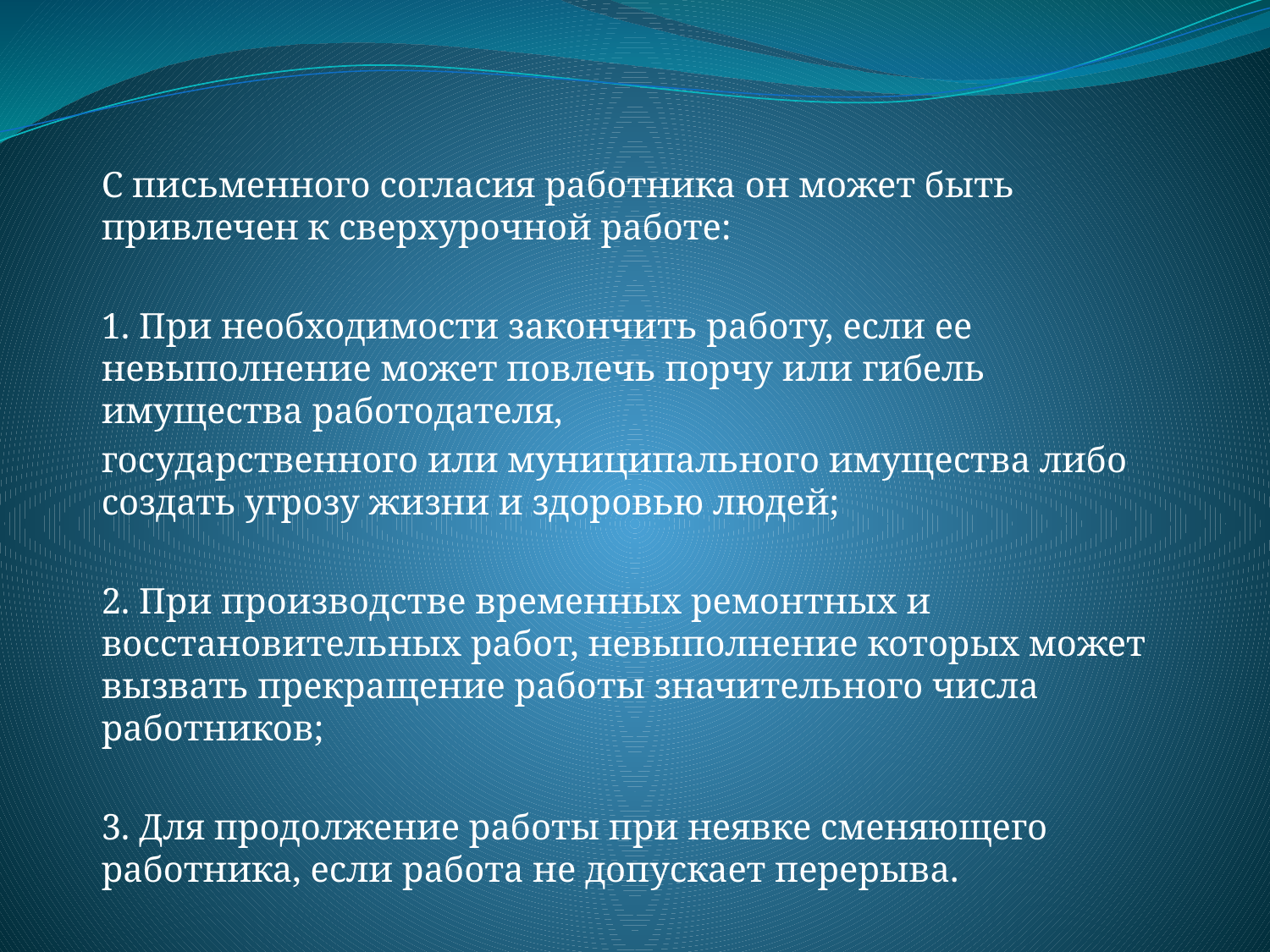

С письменного согласия работника он может быть привлечен к сверхурочной работе:

1. При необходимости закончить работу, если ее невыполнение может повлечь порчу или гибель имущества работодателя,
государственного или муниципального имущества либо создать угрозу жизни и здоровью людей;

2. При производстве временных ремонтных и восстановительных работ, невыполнение которых может вызвать прекращение работы значительного числа работников;

3. Для продолжение работы при неявке сменяющего работника, если работа не допускает перерыва.